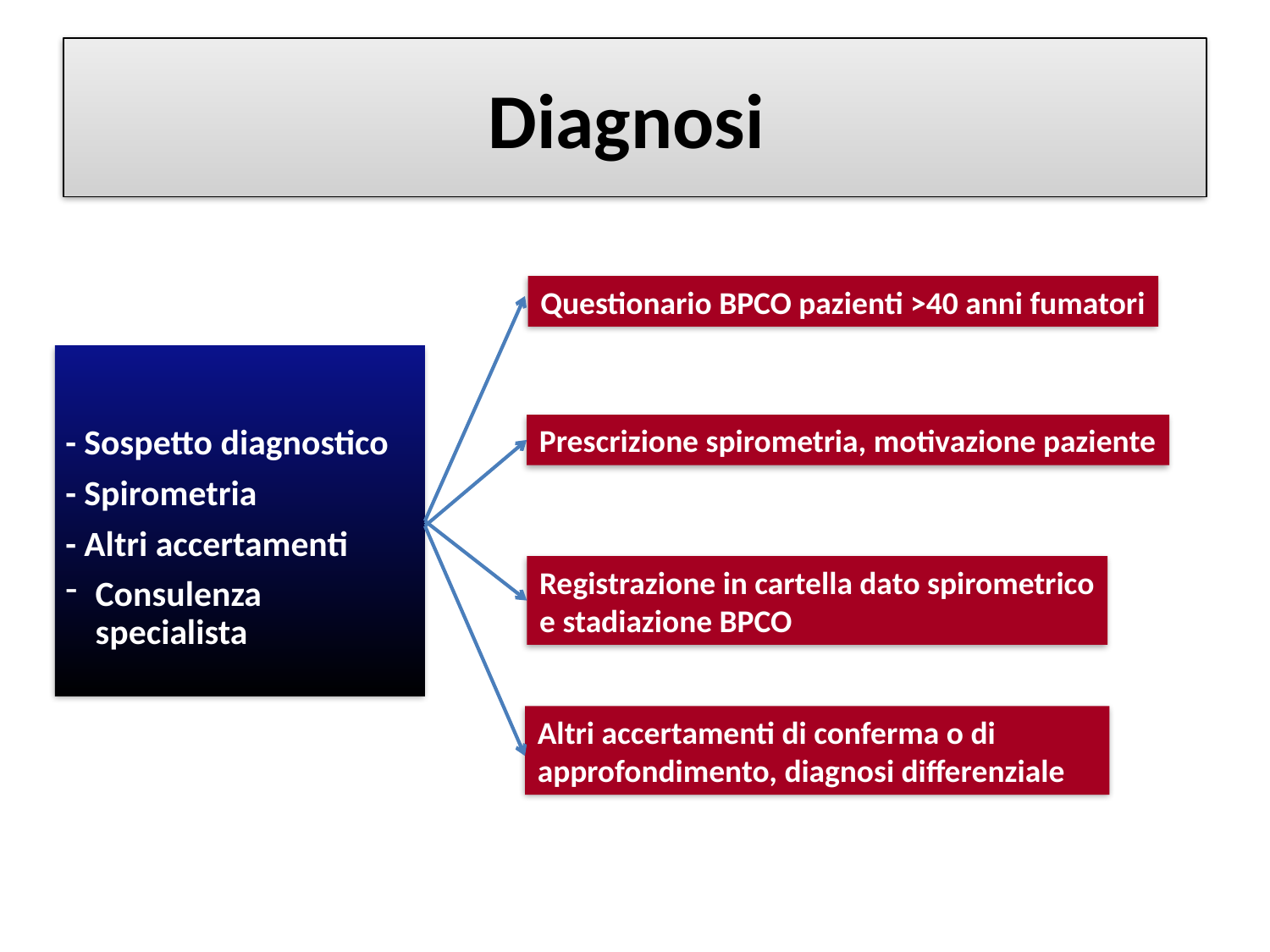

# Diagnosi
Questionario BPCO pazienti >40 anni fumatori

- Sospetto diagnostico
- Spirometria
- Altri accertamenti
Consulenza specialista
Prescrizione spirometria, motivazione paziente
Registrazione in cartella dato spirometrico
e stadiazione BPCO
Altri accertamenti di conferma o di approfondimento, diagnosi differenziale